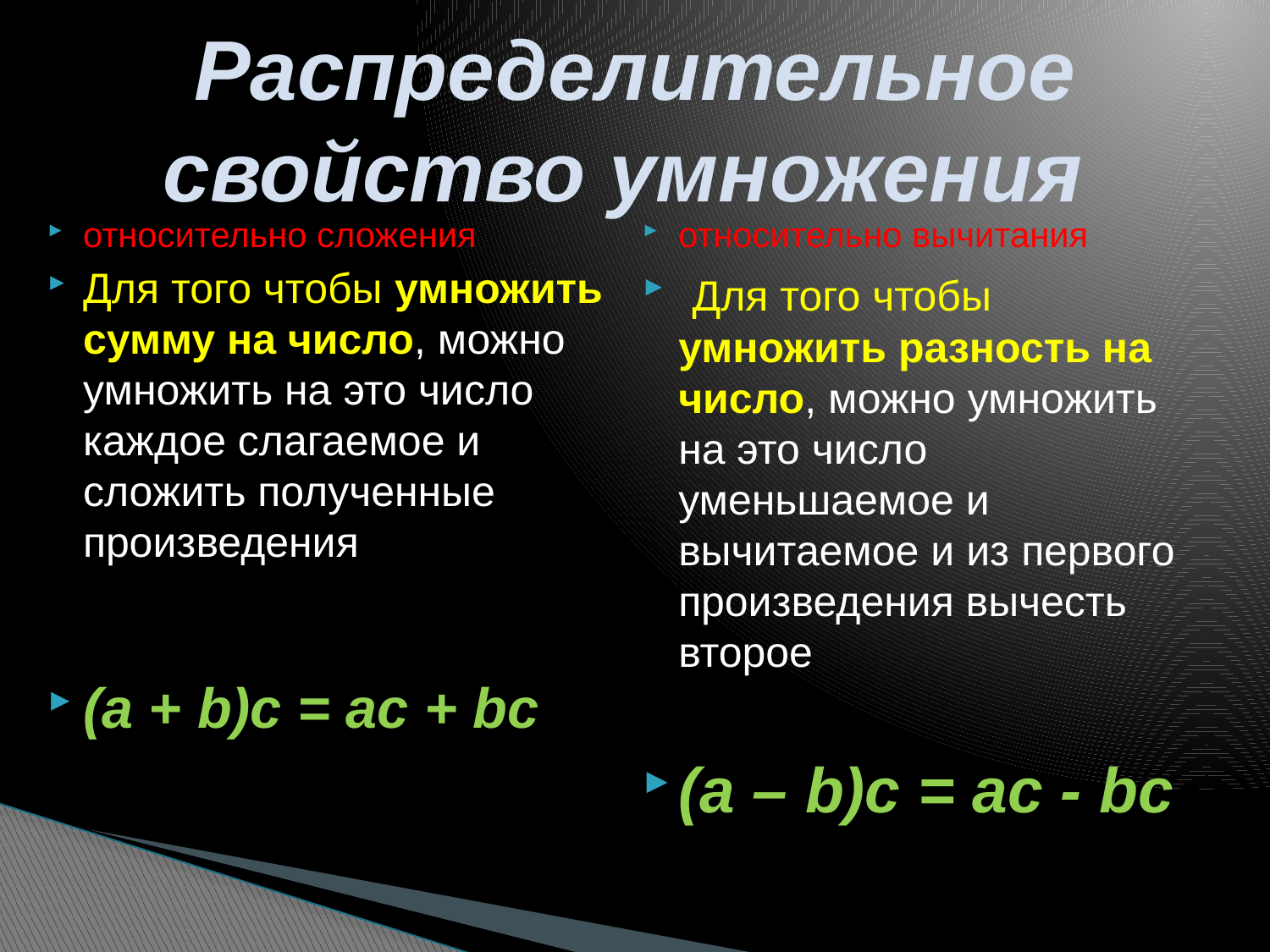

# Распределительное свойство умножения
относительно сложения
Для того чтобы умножить сумму на число, можно умножить на это число каждое слагаемое и сложить полученные произведения

(a + b)c = ac + bc

относительно вычитания
 Для того чтобы умножить разность на число, можно умножить на это число уменьшаемое и вычитаемое и из первого произведения вычесть второе

(a – b)c = ac - bc